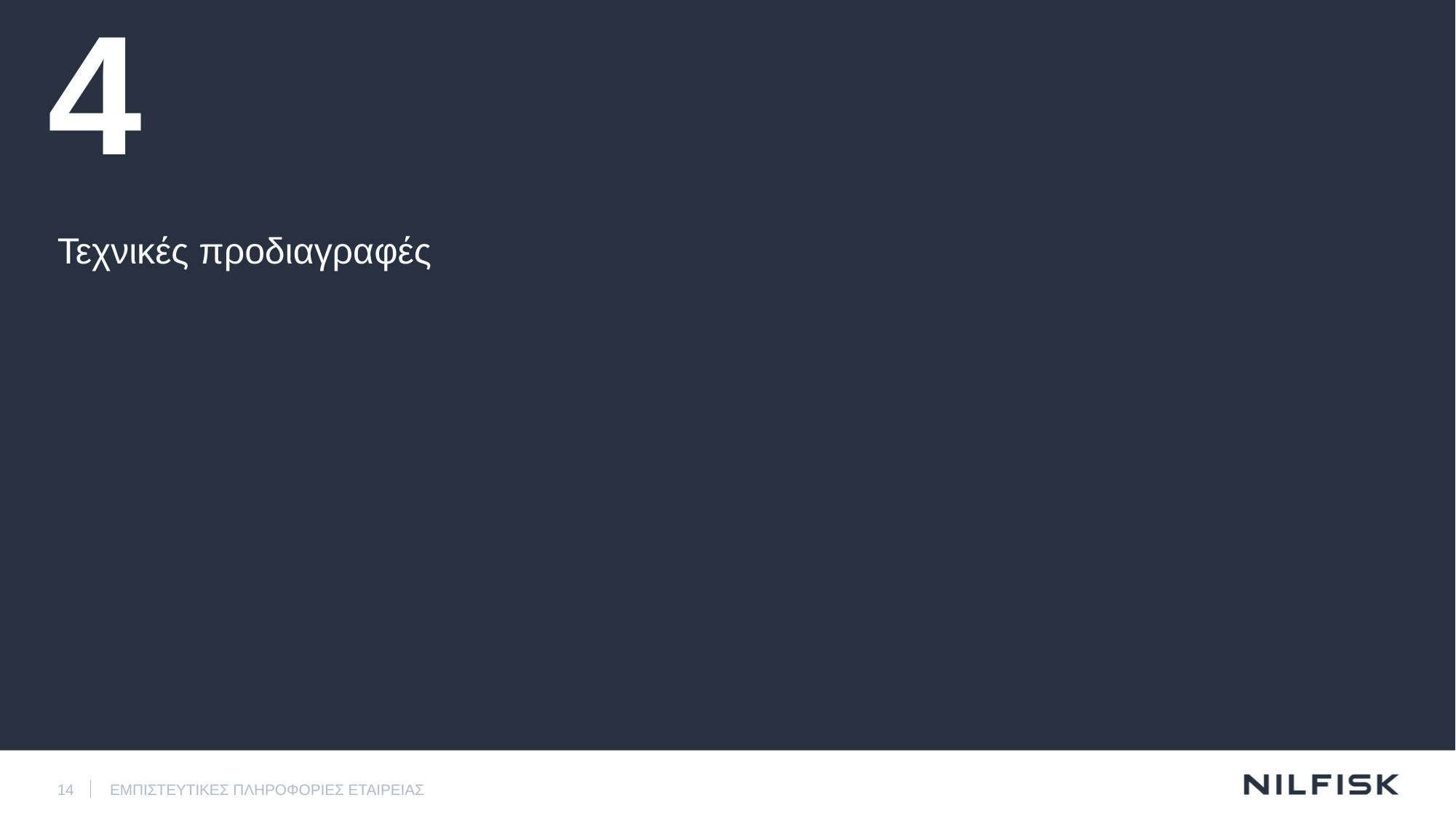

# 4
Τεχνικές προδιαγραφές
ΕΜΠΙΣΤΕΥΤΙΚΕΣ ΠΛΗΡΟΦΟΡΙΕΣ ΕΤΑΙΡΕΙΑΣ
14